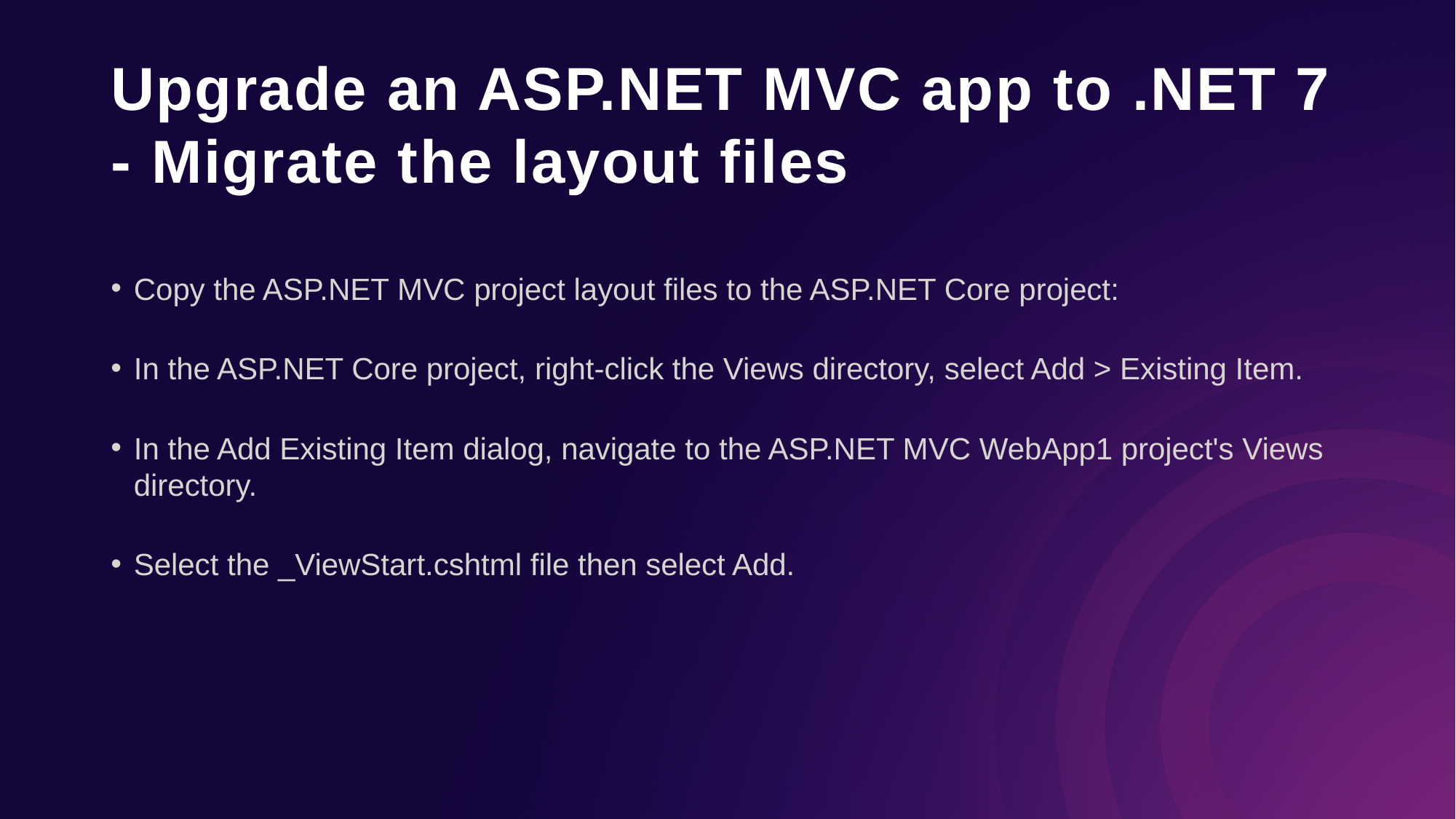

# Upgrade an ASP.NET MVC app to .NET 7 - Migrate the layout files

Copy the ASP.NET MVC project layout files to the ASP.NET Core project:

In the ASP.NET Core project, right-click the Views directory, select Add > Existing Item.

In the Add Existing Item dialog, navigate to the ASP.NET MVC WebApp1 project's Views directory.

Select the _ViewStart.cshtml file then select Add.